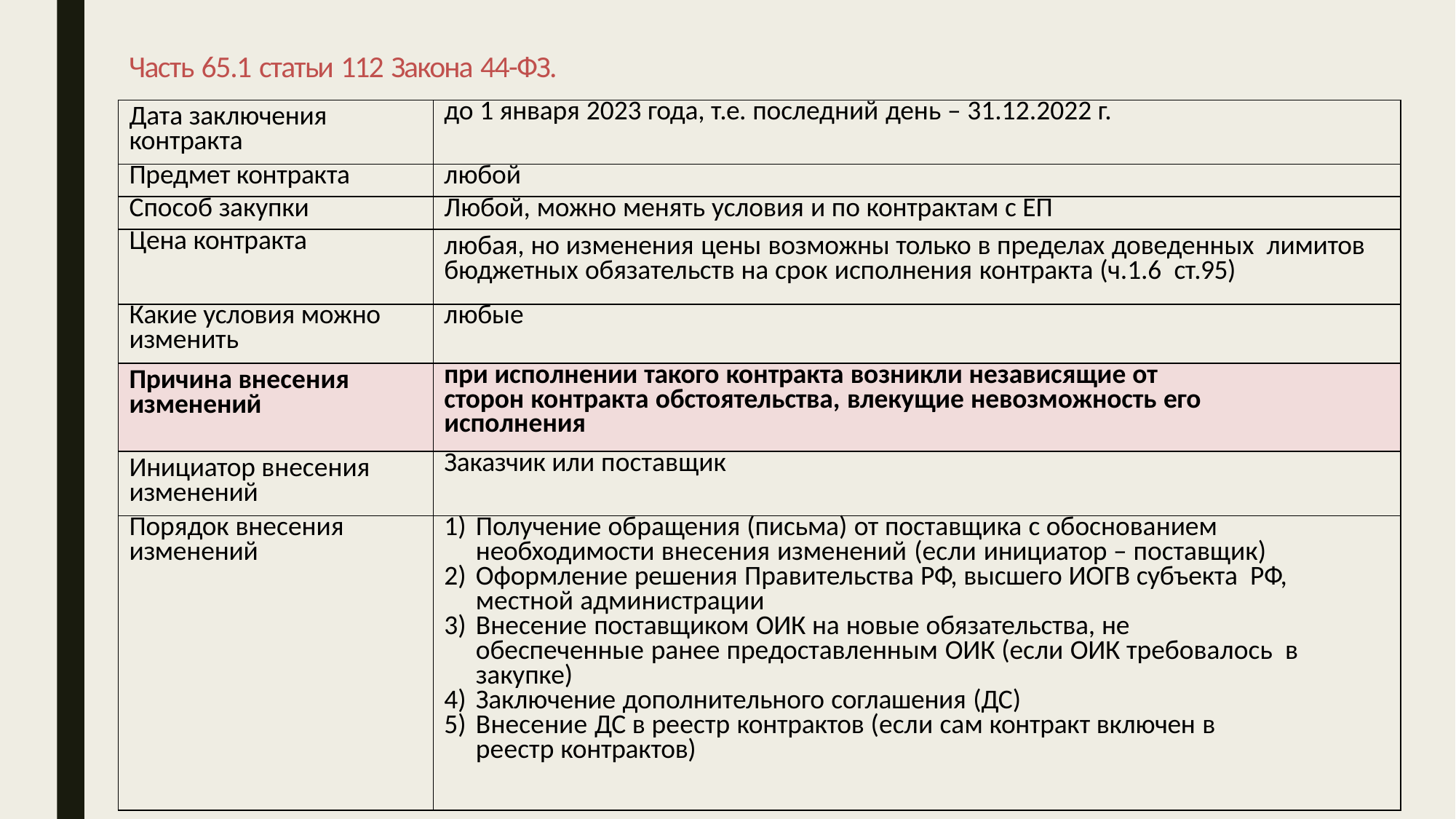

# Часть 65.1 статьи 112 Закона 44-ФЗ.
| Дата заключения контракта | до 1 января 2023 года, т.е. последний день – 31.12.2022 г. |
| --- | --- |
| Предмет контракта | любой |
| Способ закупки | Любой, можно менять условия и по контрактам с ЕП |
| Цена контракта | любая, но изменения цены возможны только в пределах доведенных лимитов бюджетных обязательств на срок исполнения контракта (ч.1.6 ст.95) |
| Какие условия можно изменить | любые |
| Причина внесения изменений | при исполнении такого контракта возникли независящие от сторон контракта обстоятельства, влекущие невозможность его исполнения |
| Инициатор внесения изменений | Заказчик или поставщик |
| Порядок внесения изменений | Получение обращения (письма) от поставщика с обоснованием необходимости внесения изменений (если инициатор – поставщик) Оформление решения Правительства РФ, высшего ИОГВ субъекта РФ, местной администрации Внесение поставщиком ОИК на новые обязательства, не обеспеченные ранее предоставленным ОИК (если ОИК требовалось в закупке) Заключение дополнительного соглашения (ДС) Внесение ДС в реестр контрактов (если сам контракт включен в реестр контрактов) |